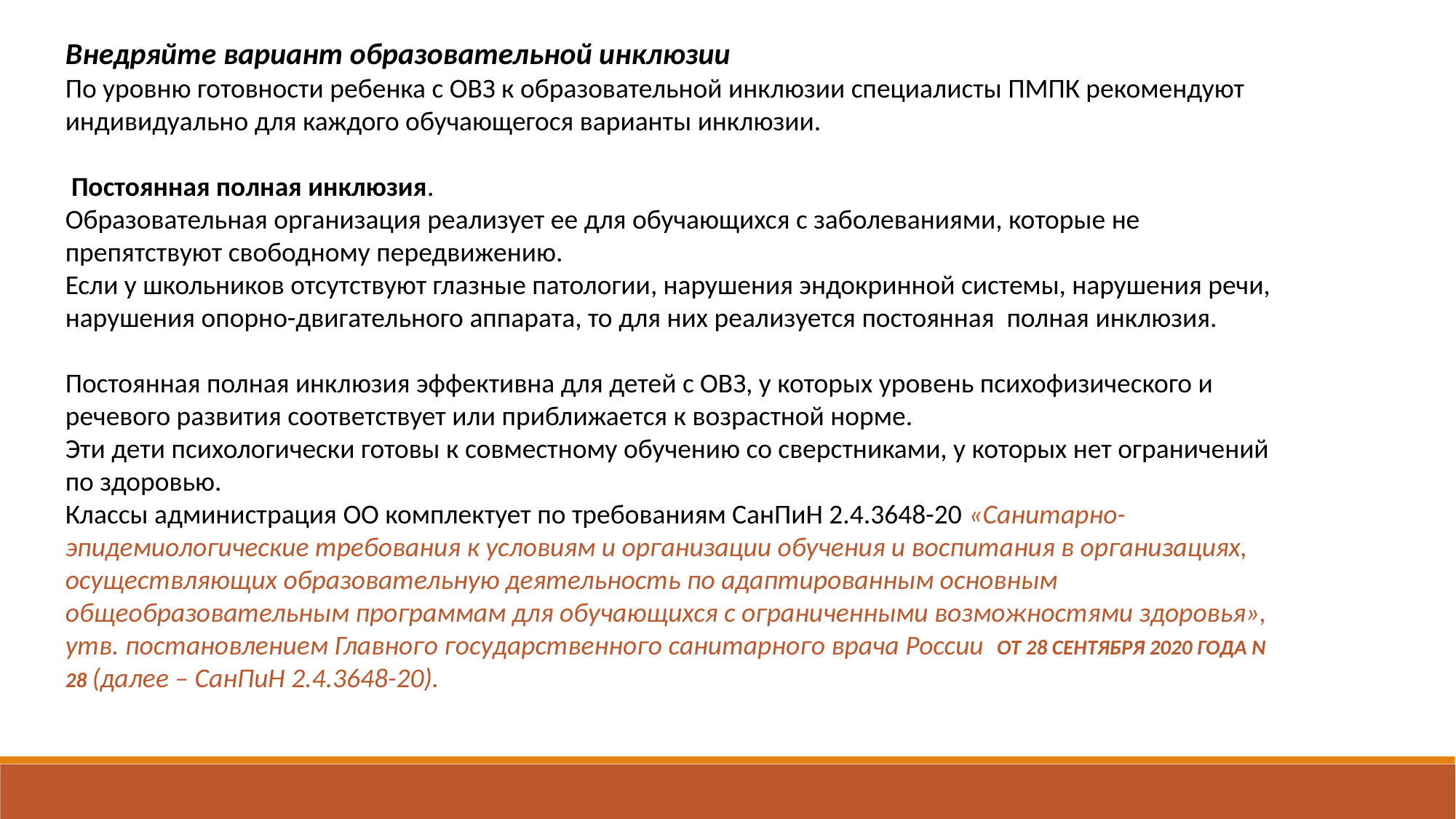

Внедряйте вариант образовательной инклюзии
По уровню готовности ребенка с ОВЗ к образовательной инклюзии специалисты ПМПК рекомендуют индивидуально для каждого обучающегося варианты инклюзии.

 Постоянная полная инклюзия.
Образовательная организация реализует ее для обучающихся с заболеваниями, которые не препятствуют свободному передвижению.
Если у школьников отсутствуют глазные патологии, нарушения эндокринной системы, нарушения речи, нарушения опорно-двигательного аппарата, то для них реализуется постоянная  полная инклюзия.

Постоянная полная инклюзия эффективна для детей с ОВЗ, у которых уровень психофизического и речевого развития соответствует или приближается к возрастной норме.
Эти дети психологически готовы к совместному обучению со сверстниками, у которых нет ограничений по здоровью.
Классы администрация ОО комплектует по требованиям СанПиН 2.4.3648-20 «Санитарно-эпидемиологические требования к условиям и организации обучения и воспитания в организациях, осуществляющих образовательную деятельность по адаптированным основным общеобразовательным программам для обучающихся с ограниченными возможностями здоровья», утв. постановлением Главного государственного санитарного врача России  ОТ 28 СЕНТЯБРЯ 2020 ГОДА N 28 (далее – СанПиН 2.4.3648-20).